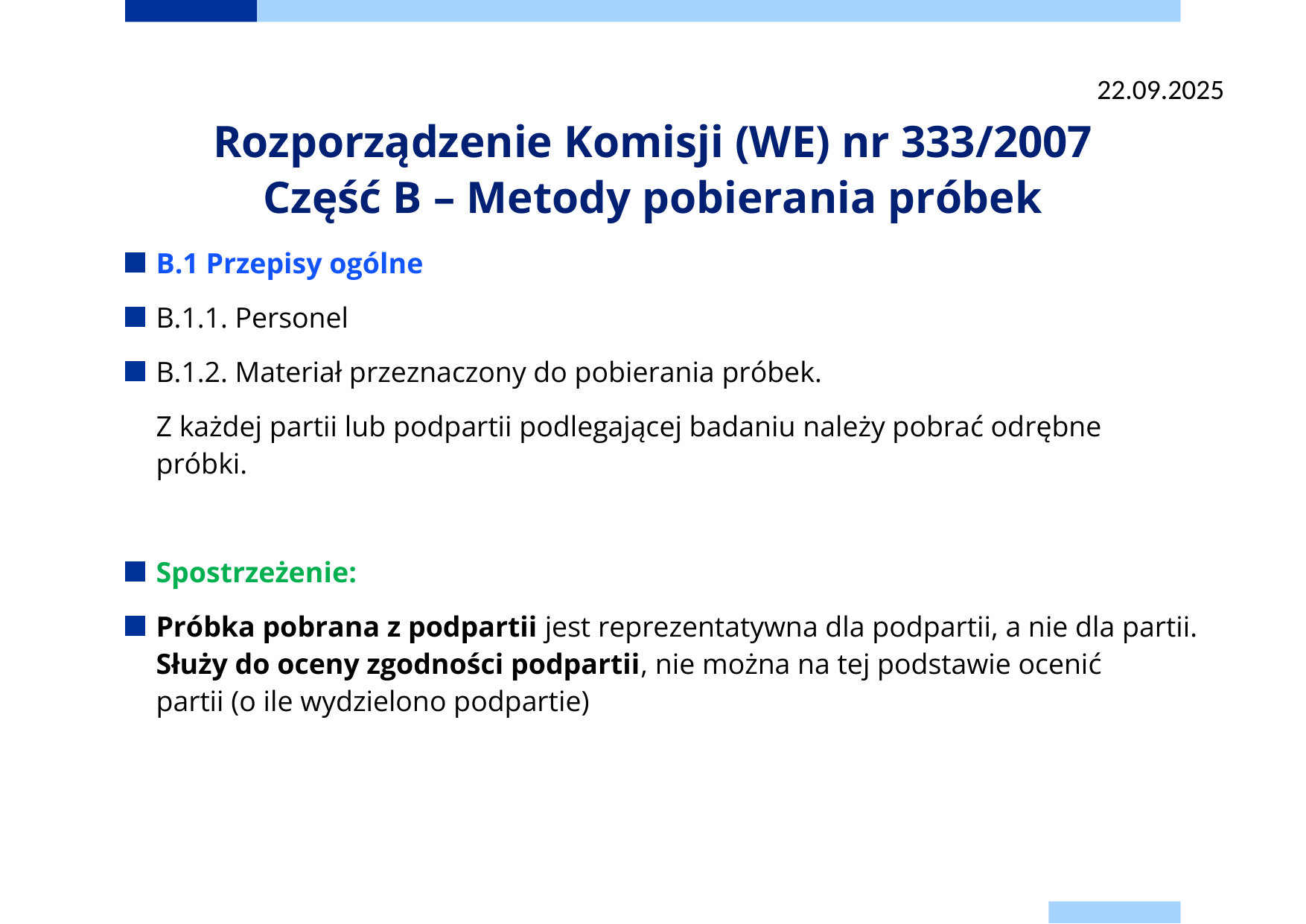

22.09.2025
# Rozporządzenie Komisji (WE) nr 333/2007 Część B – Metody pobierania próbek
B.1 Przepisy ogólne
B.1.1. Personel
B.1.2. Materiał przeznaczony do pobierania próbek.
	Z każdej partii lub podpartii podlegającej badaniu należy pobrać odrębne próbki.

Spostrzeżenie:
Próbka pobrana z podpartii jest reprezentatywna dla podpartii, a nie dla partii.
Służy do oceny zgodności podpartii, nie można na tej podstawie ocenić
partii (o ile wydzielono podpartie)